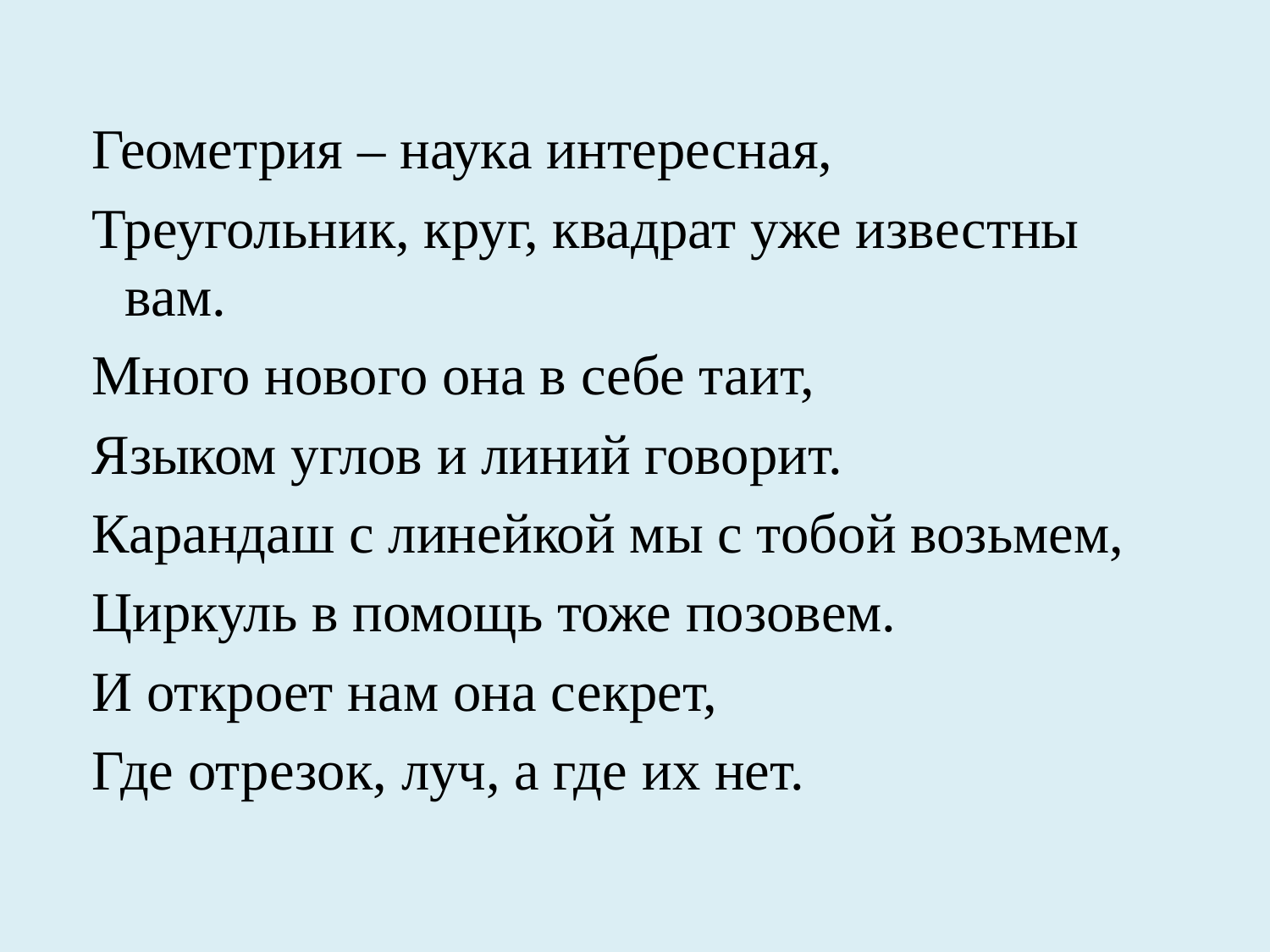

Геометрия – наука интересная,
 Треугольник, круг, квадрат уже известны вам.
 Много нового она в себе таит,
 Языком углов и линий говорит.
 Карандаш с линейкой мы с тобой возьмем,
 Циркуль в помощь тоже позовем.
 И откроет нам она секрет,
 Где отрезок, луч, а где их нет.